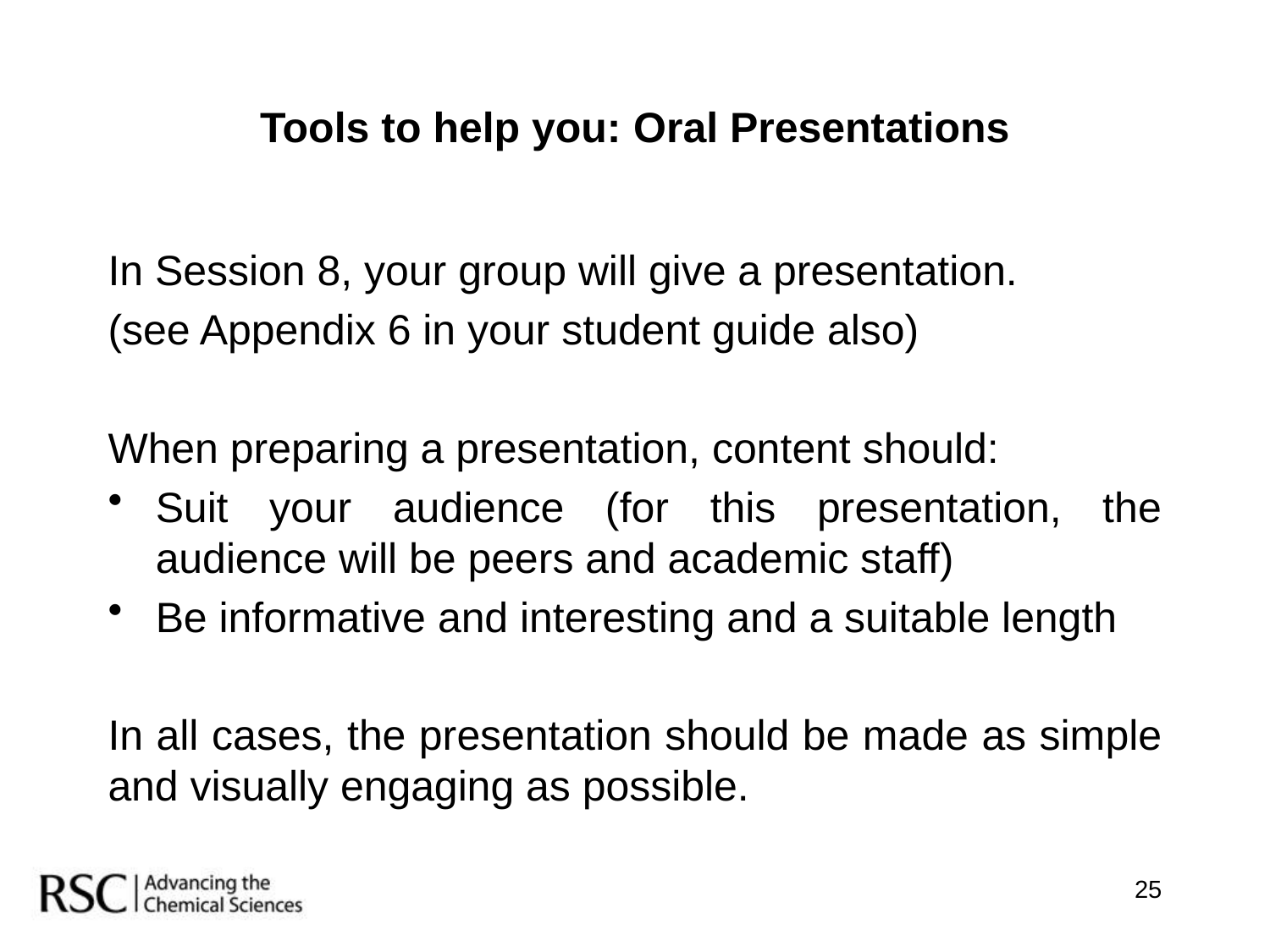

# Tools to help you: Oral Presentations
In Session 8, your group will give a presentation.
(see Appendix 6 in your student guide also)

When preparing a presentation, content should:
Suit your audience (for this presentation, the audience will be peers and academic staff)
Be informative and interesting and a suitable length

In all cases, the presentation should be made as simple and visually engaging as possible.

25